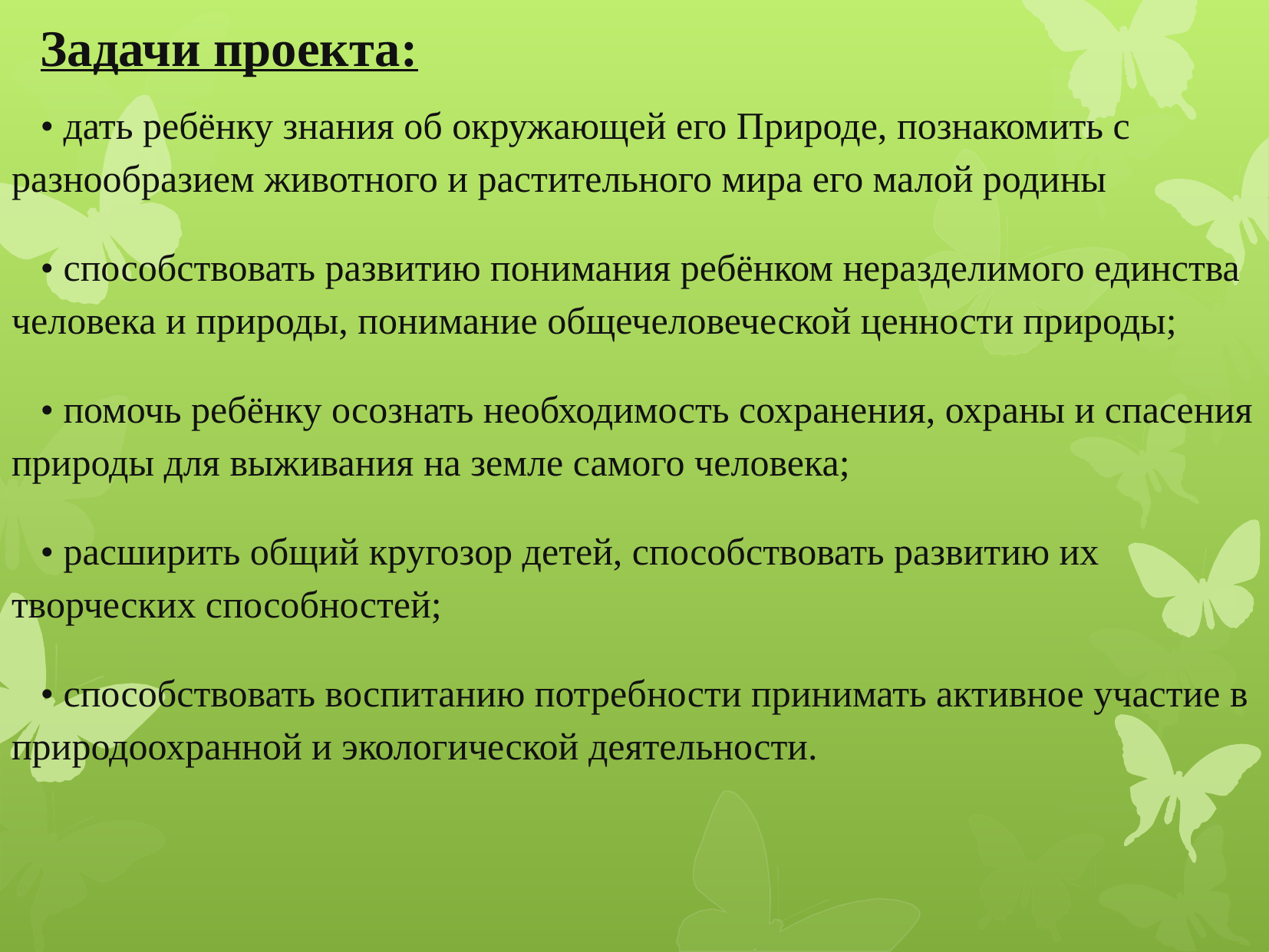

Задачи проекта:
• дать ребёнку знания об окружающей его Природе, познакомить с разнообразием животного и растительного мира его малой родины
• способствовать развитию понимания ребёнком неразделимого единства человека и природы, понимание общечеловеческой ценности природы;
• помочь ребёнку осознать необходимость сохранения, охраны и спасения природы для выживания на земле самого человека;
• расширить общий кругозор детей, способствовать развитию их творческих способностей;
• способствовать воспитанию потребности принимать активное участие в природоохранной и экологической деятельности.